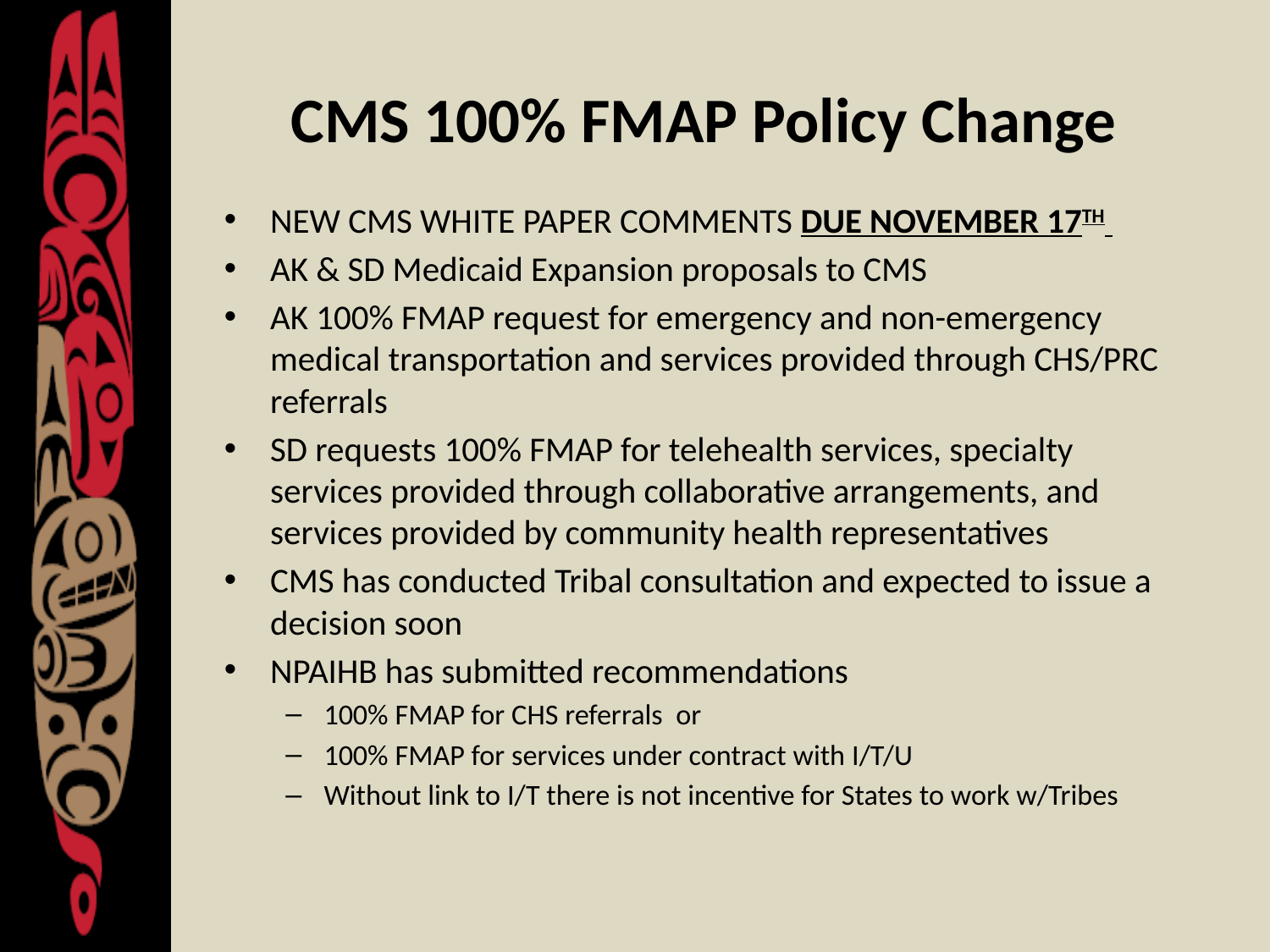

# CMS 100% FMAP Policy Change
NEW CMS WHITE PAPER COMMENTS DUE NOVEMBER 17TH
AK & SD Medicaid Expansion proposals to CMS
AK 100% FMAP request for emergency and non-emergency medical transportation and services provided through CHS/PRC referrals
SD requests 100% FMAP for telehealth services, specialty services provided through collaborative arrangements, and services provided by community health representatives
CMS has conducted Tribal consultation and expected to issue a decision soon
NPAIHB has submitted recommendations
100% FMAP for CHS referrals  or
100% FMAP for services under contract with I/T/U
Without link to I/T there is not incentive for States to work w/Tribes